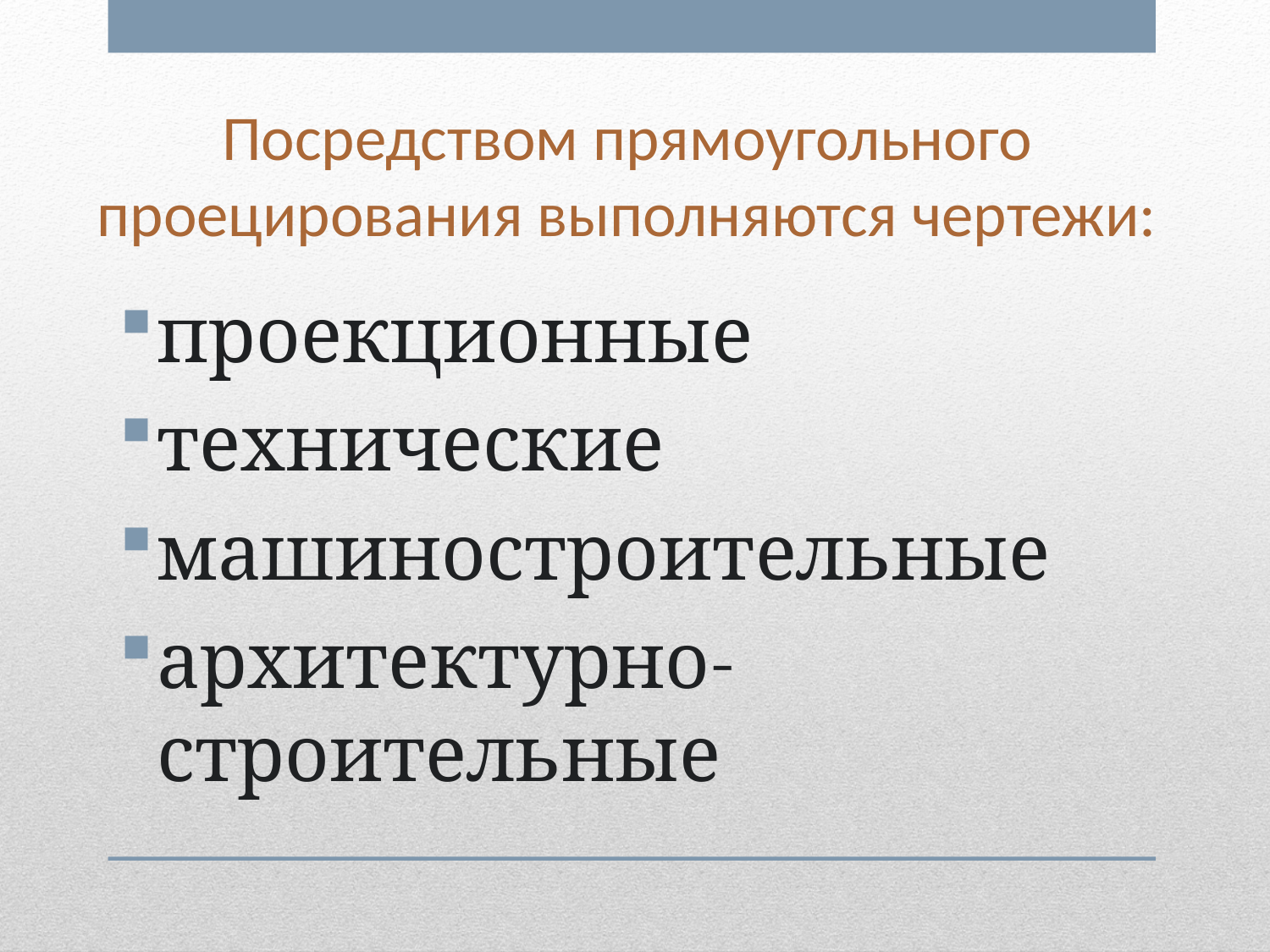

# Посредством прямоугольного проецирования выполняются чертежи:
проекционные
технические
машиностроительные
архитектурно-строительные